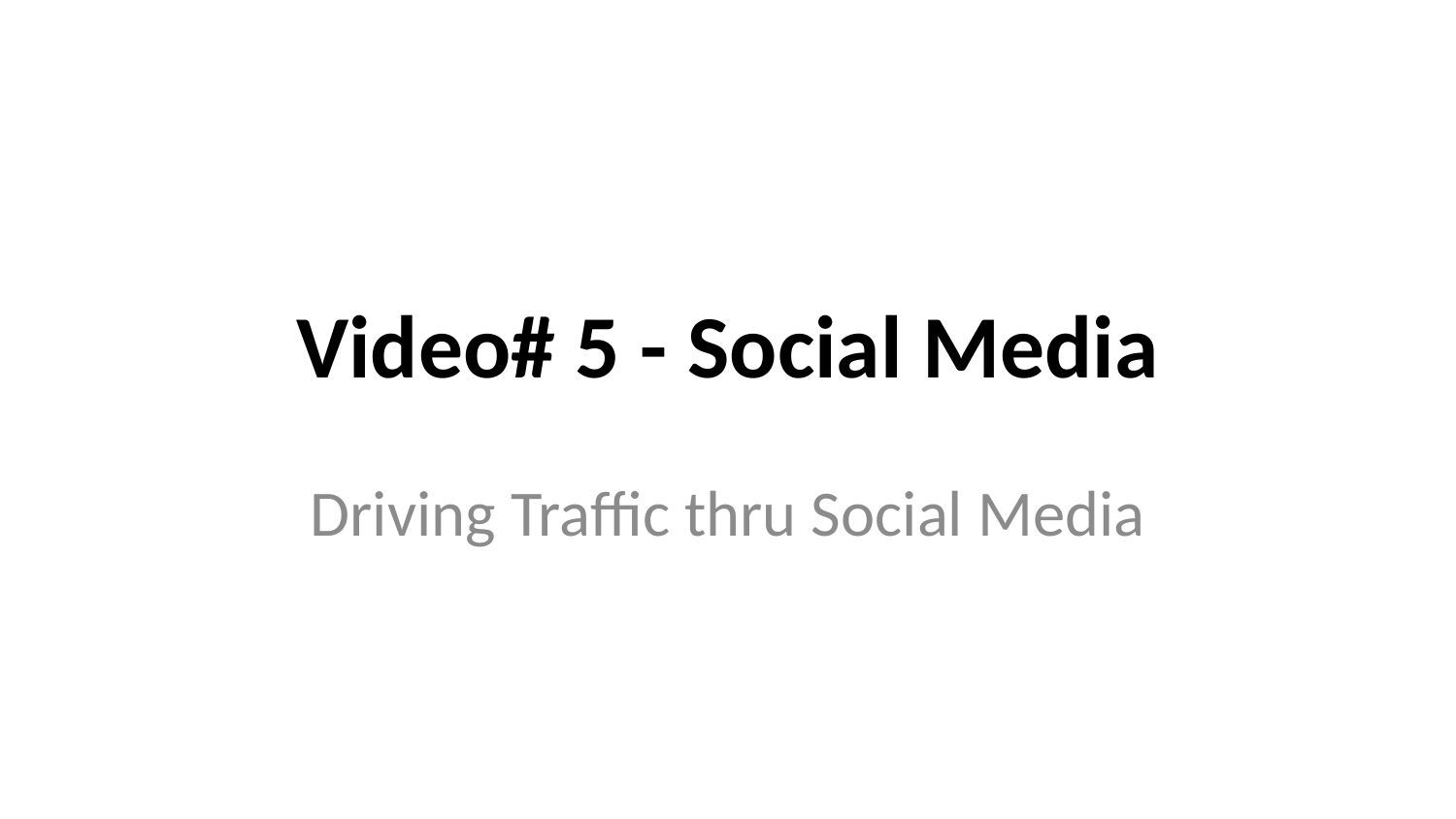

# Video# 5 - Social Media
Driving Traffic thru Social Media